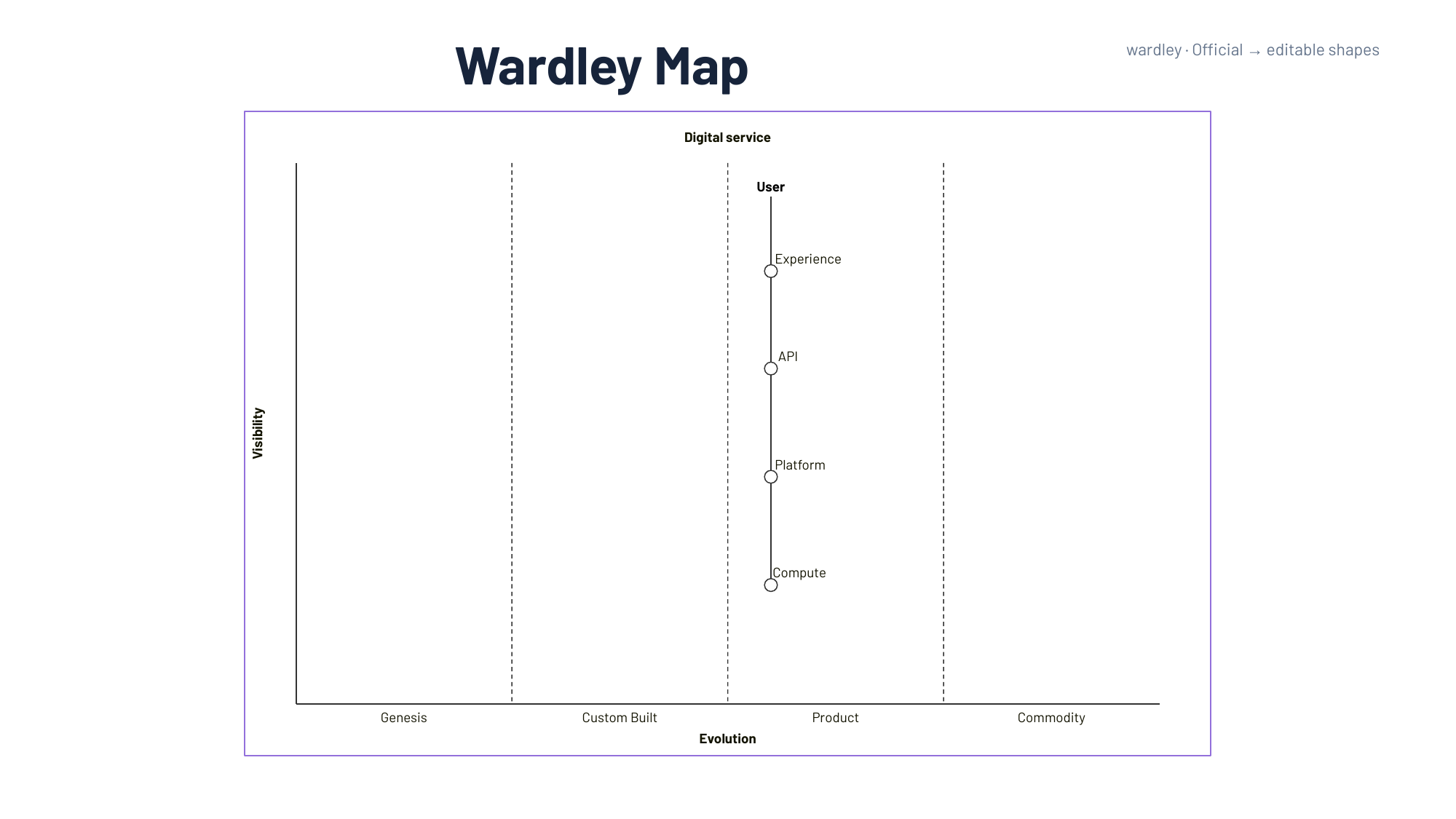

Wardley Map
wardley · Official → editable shapes

Digital service
User
Experience

API

Visibility
Platform

Compute

Genesis
Custom Built
Product
Commodity
Evolution